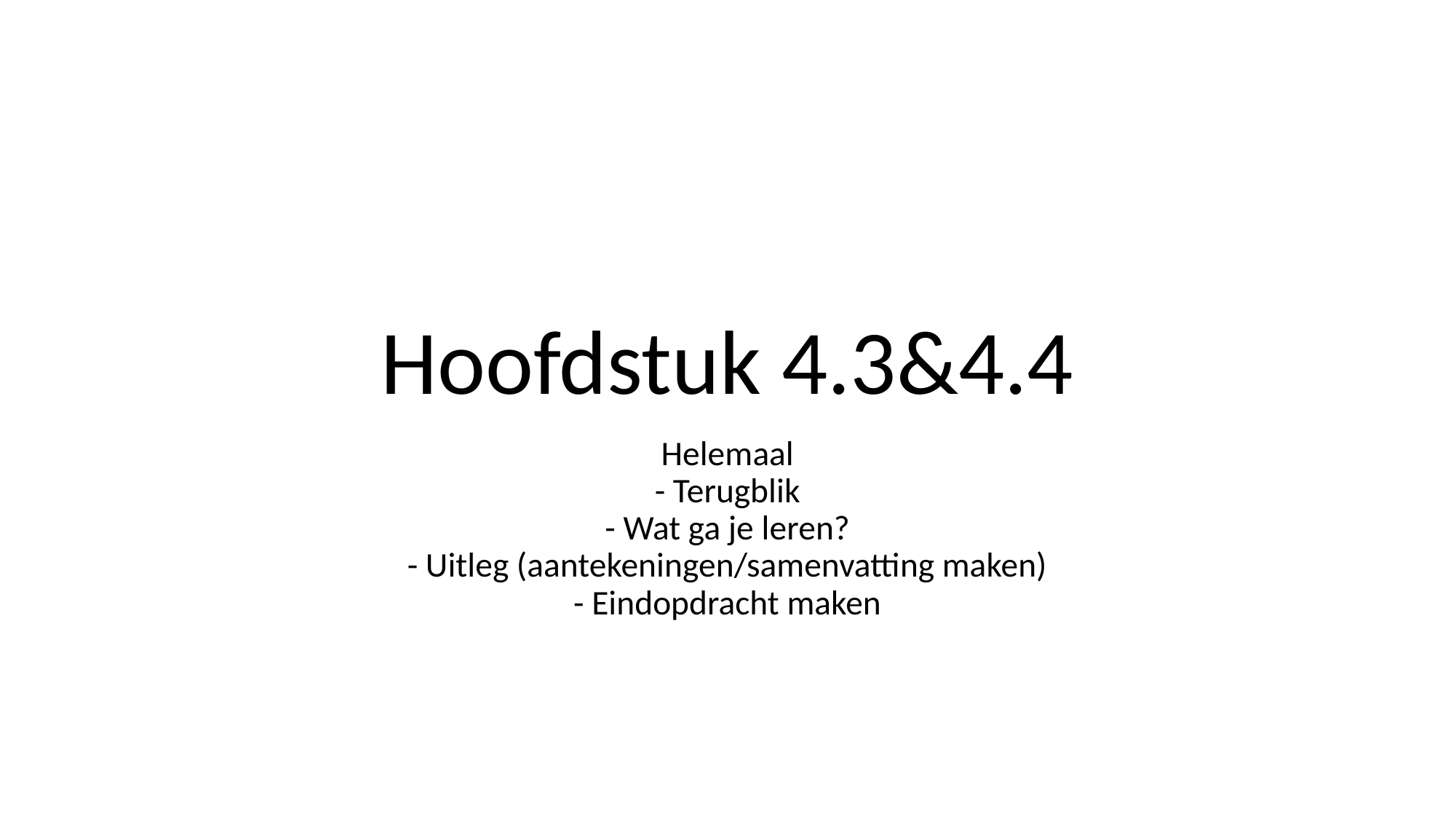

# Hoofdstuk 4.3&4.4
Helemaal
- Terugblik
- Wat ga je leren?
- Uitleg (aantekeningen/samenvatting maken)
- Eindopdracht maken